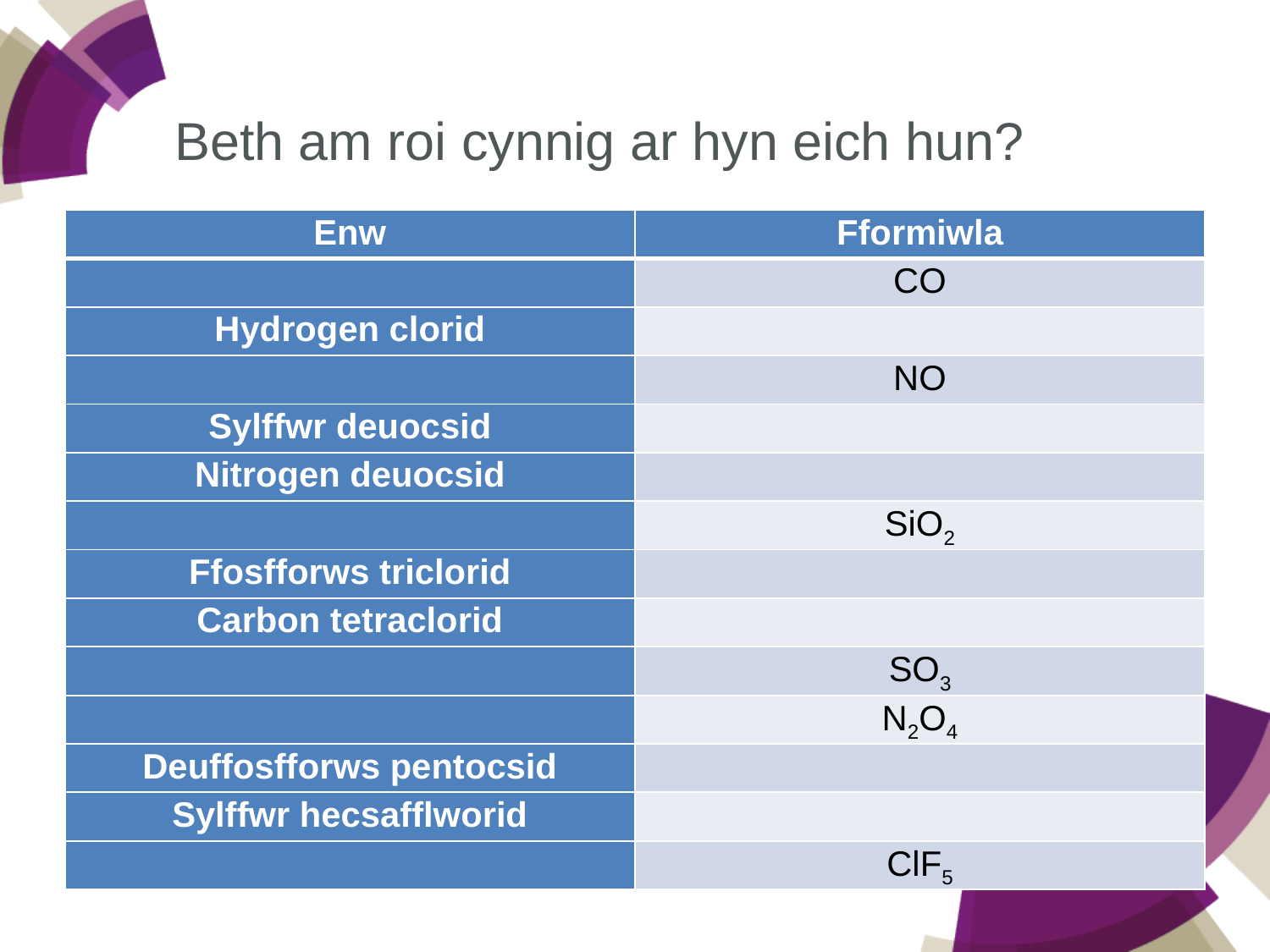

Beth am roi cynnig ar hyn eich hun?
| Enw | Fformiwla |
| --- | --- |
|  | CO |
| Hydrogen clorid |  |
|  | NO |
| Sylffwr deuocsid |  |
| Nitrogen deuocsid |  |
|  | SiO2 |
| Ffosfforws triclorid |  |
| Carbon tetraclorid |  |
|  | SO3 |
|  | N2O4 |
| Deuffosfforws pentocsid |  |
| Sylffwr hecsafflworid |  |
|  | ClF5 |